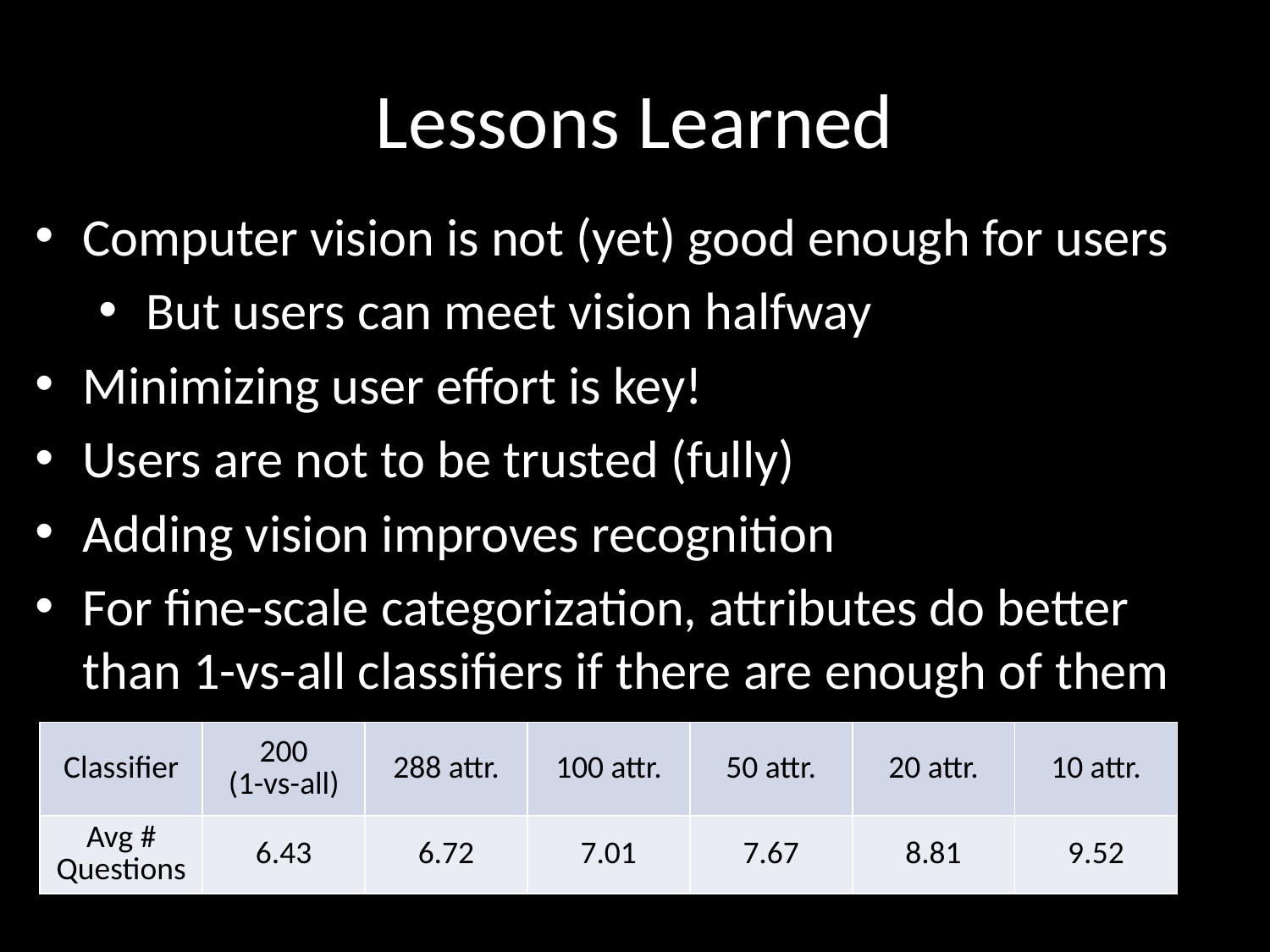

# Lessons Learned
Computer vision is not (yet) good enough for users
But users can meet vision halfway
Minimizing user effort is key!
Users are not to be trusted (fully)
Adding vision improves recognition
For fine-scale categorization, attributes do better than 1-vs-all classifiers if there are enough of them
| Classifier | 200 (1-vs-all) | 288 attr. | 100 attr. | 50 attr. | 20 attr. | 10 attr. |
| --- | --- | --- | --- | --- | --- | --- |
| Avg # Questions | 6.43 | 6.72 | 7.01 | 7.67 | 8.81 | 9.52 |